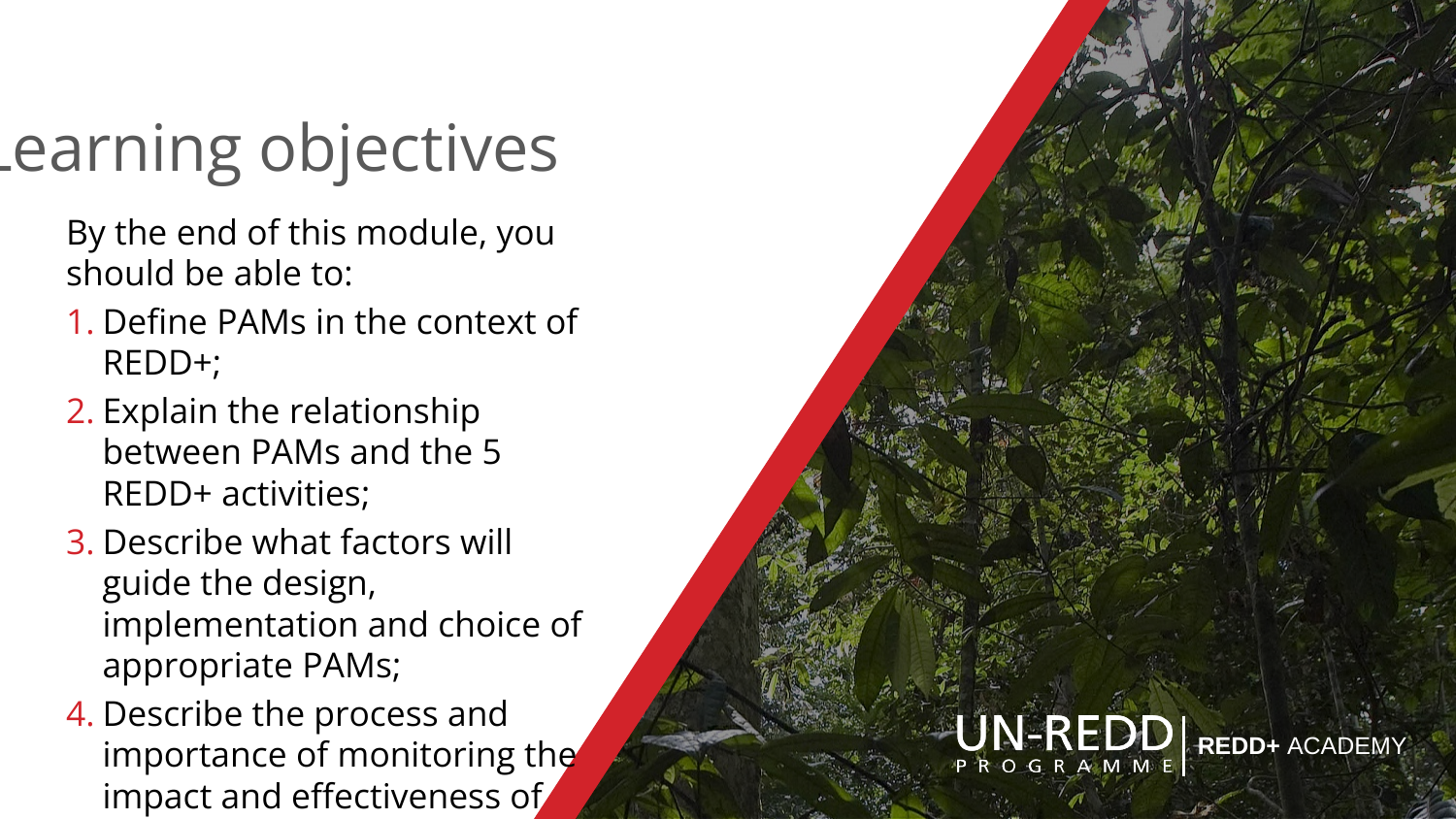

By the end of this module, you should be able to:
Define PAMs in the context of REDD+;
Explain the relationship between PAMs and the 5 REDD+ activities;
Describe what factors will guide the design, implementation and choice of appropriate PAMs;
Describe the process and importance of monitoring the impact and effectiveness of PAMs.